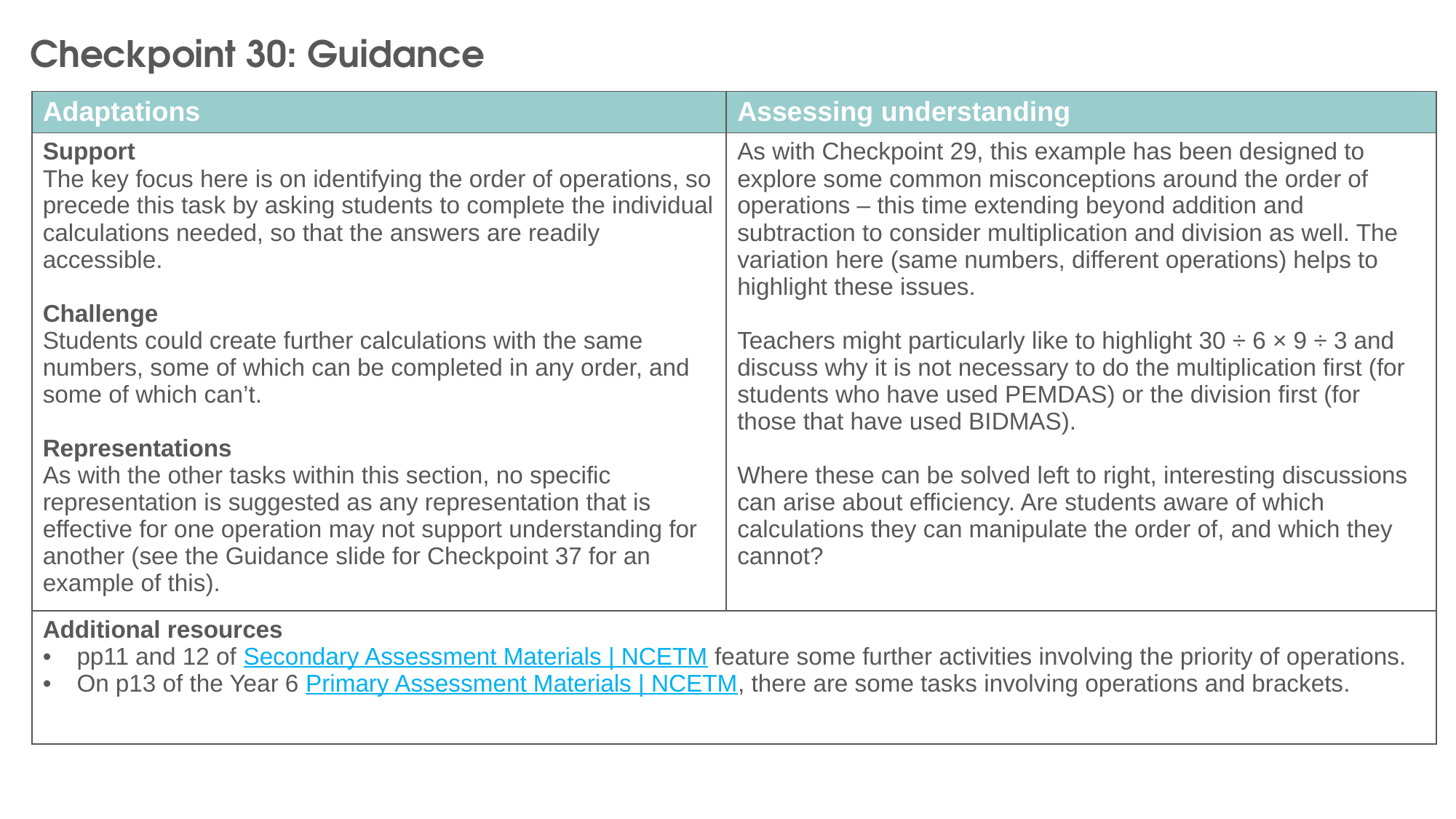

Checkpoint 30: Guidance
| Adaptations | Assessing understanding |
| --- | --- |
| Support The key focus here is on identifying the order of operations, so precede this task by asking students to complete the individual calculations needed, so that the answers are readily accessible. Challenge Students could create further calculations with the same numbers, some of which can be completed in any order, and some of which can’t. Representations As with the other tasks within this section, no specific representation is suggested as any representation that is effective for one operation may not support understanding for another (see the Guidance slide for Checkpoint 37 for an example of this). | As with Checkpoint 29, this example has been designed to explore some common misconceptions around the order of operations – this time extending beyond addition and subtraction to consider multiplication and division as well. The variation here (same numbers, different operations) helps to highlight these issues. Teachers might particularly like to highlight 30 ÷ 6 × 9 ÷ 3 and discuss why it is not necessary to do the multiplication first (for students who have used PEMDAS) or the division first (for those that have used BIDMAS). Where these can be solved left to right, interesting discussions can arise about efficiency. Are students aware of which calculations they can manipulate the order of, and which they cannot? |
| Additional resources pp11 and 12 of Secondary Assessment Materials | NCETM feature some further activities involving the priority of operations. On p13 of the Year 6 Primary Assessment Materials | NCETM, there are some tasks involving operations and brackets. |  |